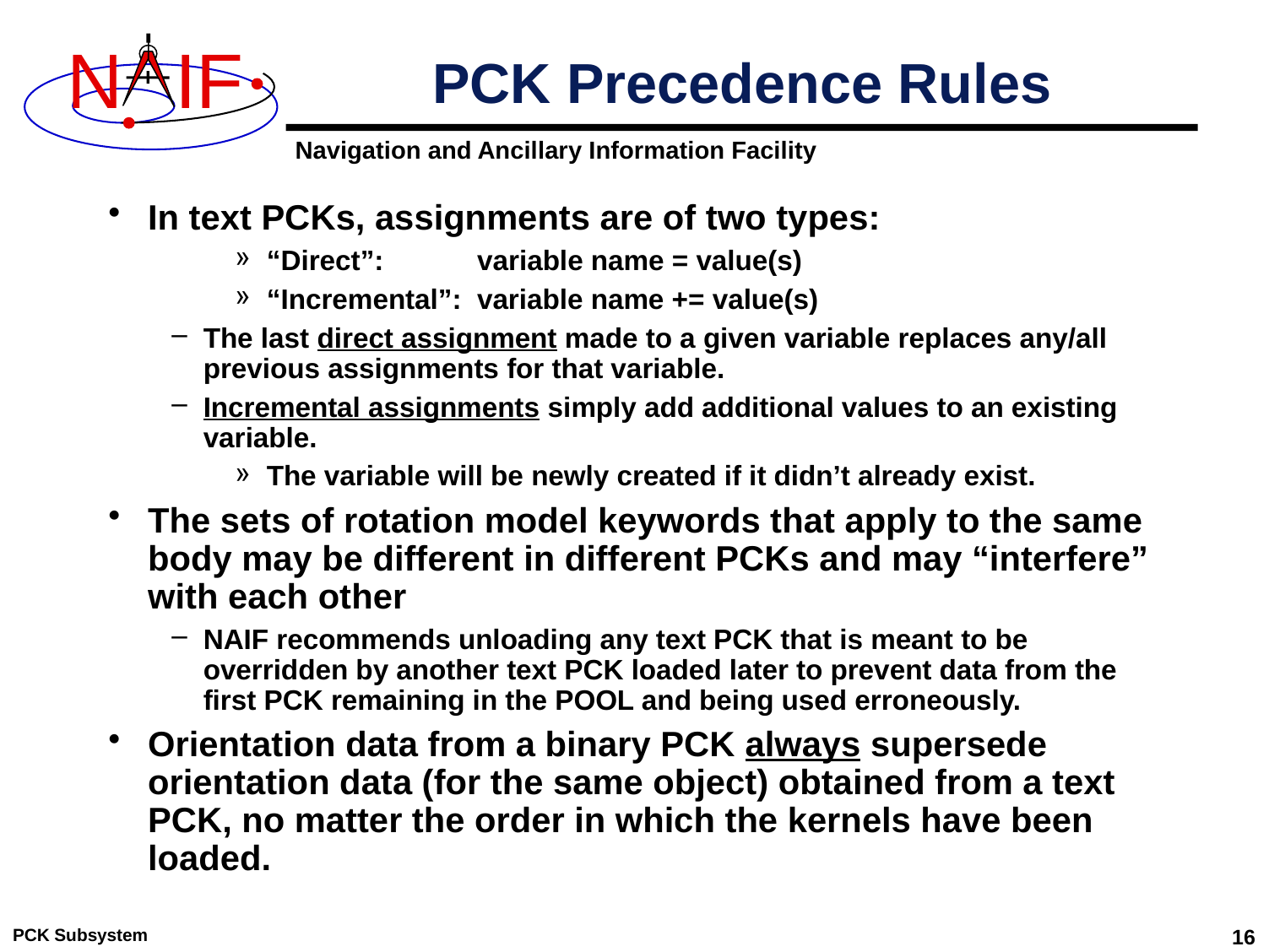

# PCK Precedence Rules
In text PCKs, assignments are of two types:
“Direct”:            variable name = value(s)
“Incremental”:  variable name += value(s)
The last direct assignment made to a given variable replaces any/all previous assignments for that variable.
Incremental assignments simply add additional values to an existing variable.
The variable will be newly created if it didn’t already exist.
The sets of rotation model keywords that apply to the same body may be different in different PCKs and may “interfere” with each other
NAIF recommends unloading any text PCK that is meant to be overridden by another text PCK loaded later to prevent data from the first PCK remaining in the POOL and being used erroneously.
Orientation data from a binary PCK always supersede orientation data (for the same object) obtained from a text PCK, no matter the order in which the kernels have been loaded.
PCK Subsystem
16